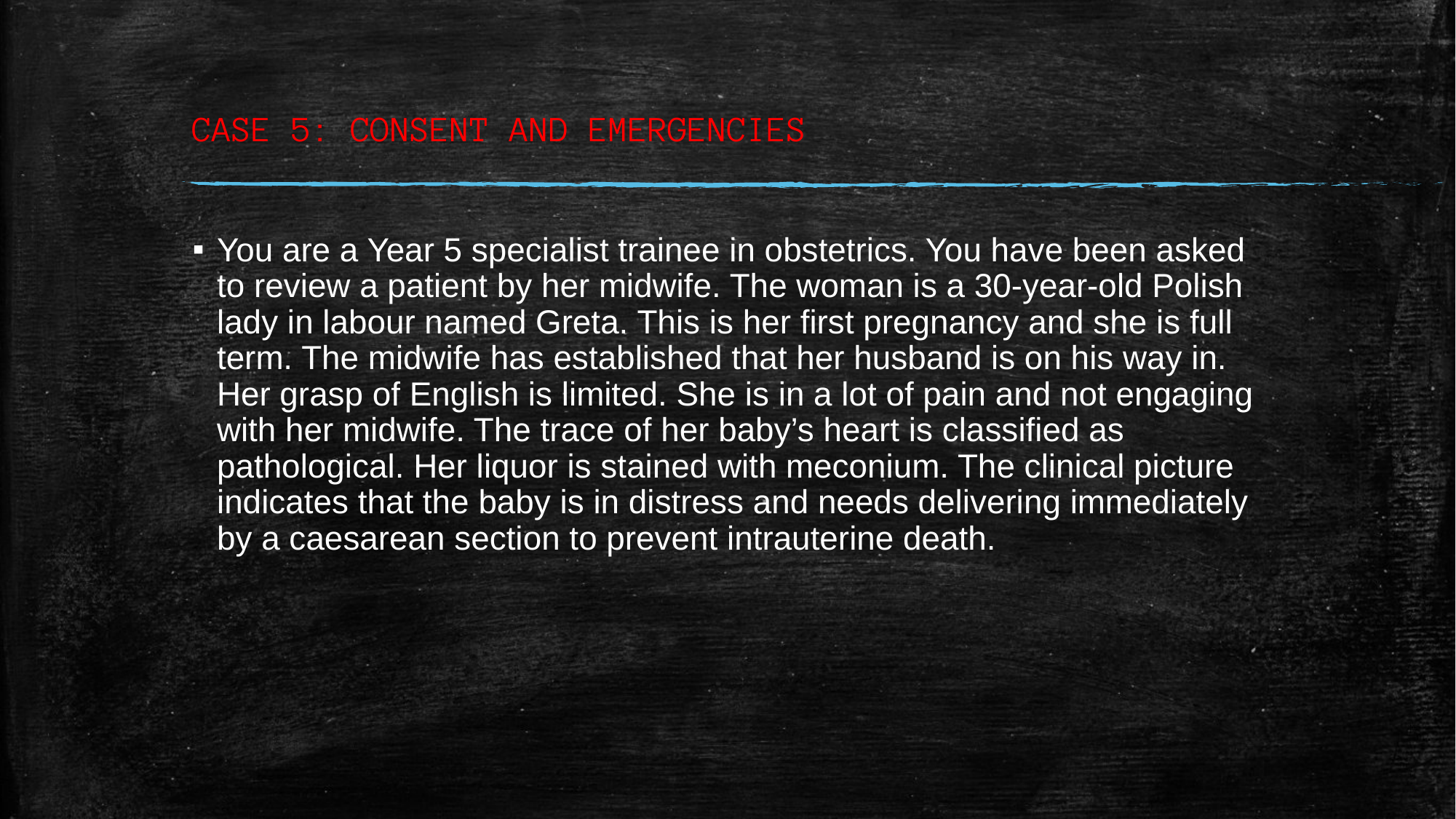

# CASE 5: CONSENT AND EMERGENCIES
You are a Year 5 specialist trainee in obstetrics. You have been asked to review a patient by her midwife. The woman is a 30-year-old Polish lady in labour named Greta. This is her first pregnancy and she is full term. The midwife has established that her husband is on his way in. Her grasp of English is limited. She is in a lot of pain and not engaging with her midwife. The trace of her baby’s heart is classified as pathological. Her liquor is stained with meconium. The clinical picture indicates that the baby is in distress and needs delivering immediately by a caesarean section to prevent intrauterine death.